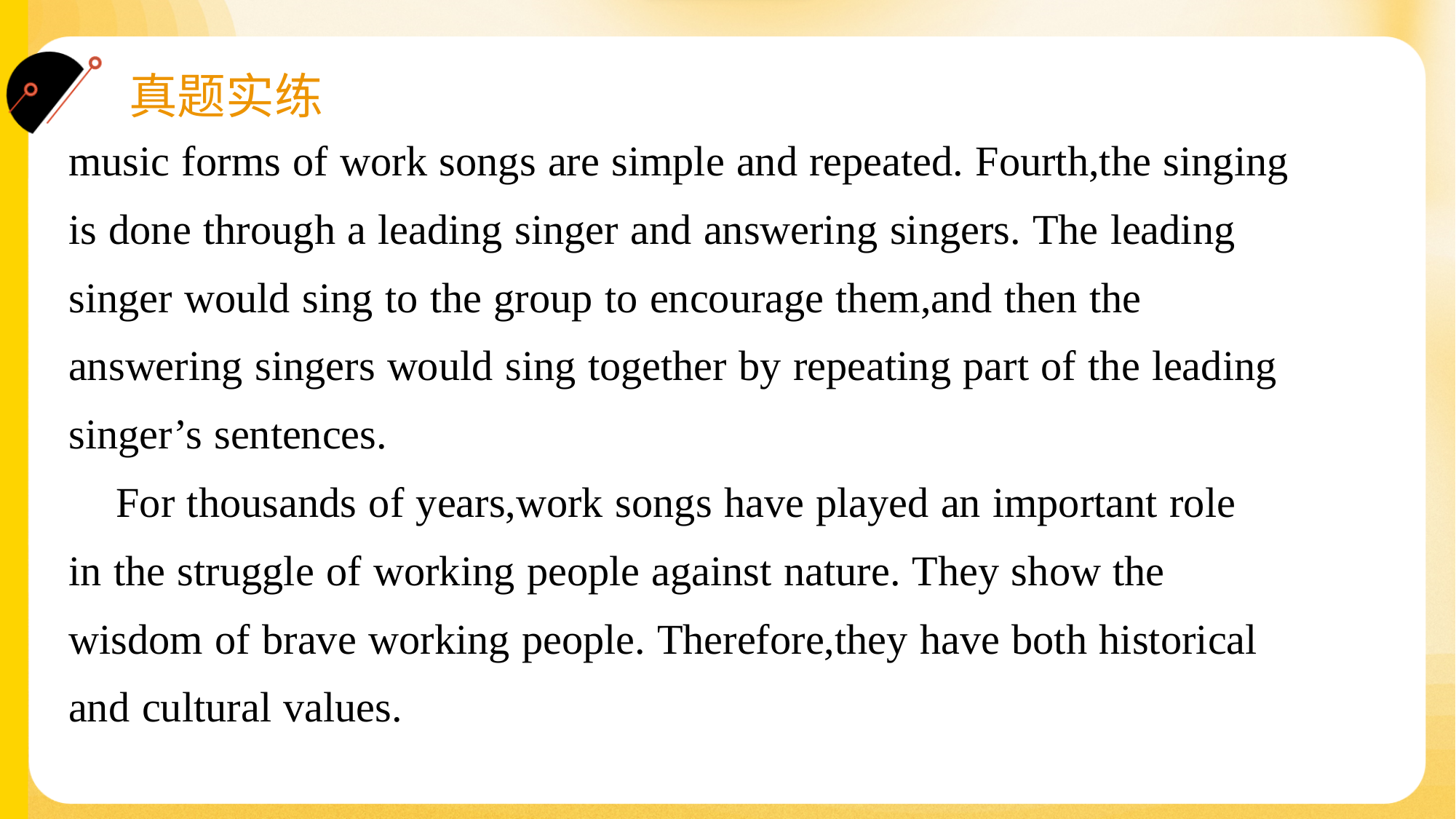

music forms of work songs are simple and repeated. Fourth,the singing
is done through a leading singer and answering singers. The leading
singer would sing to the group to encourage them,and then the
answering singers would sing together by repeating part of the leading
singer’s sentences.
    For thousands of years,work songs have played an important role
in the struggle of working people against nature. They show the
wisdom of brave working people. Therefore,they have both historical
and cultural values.